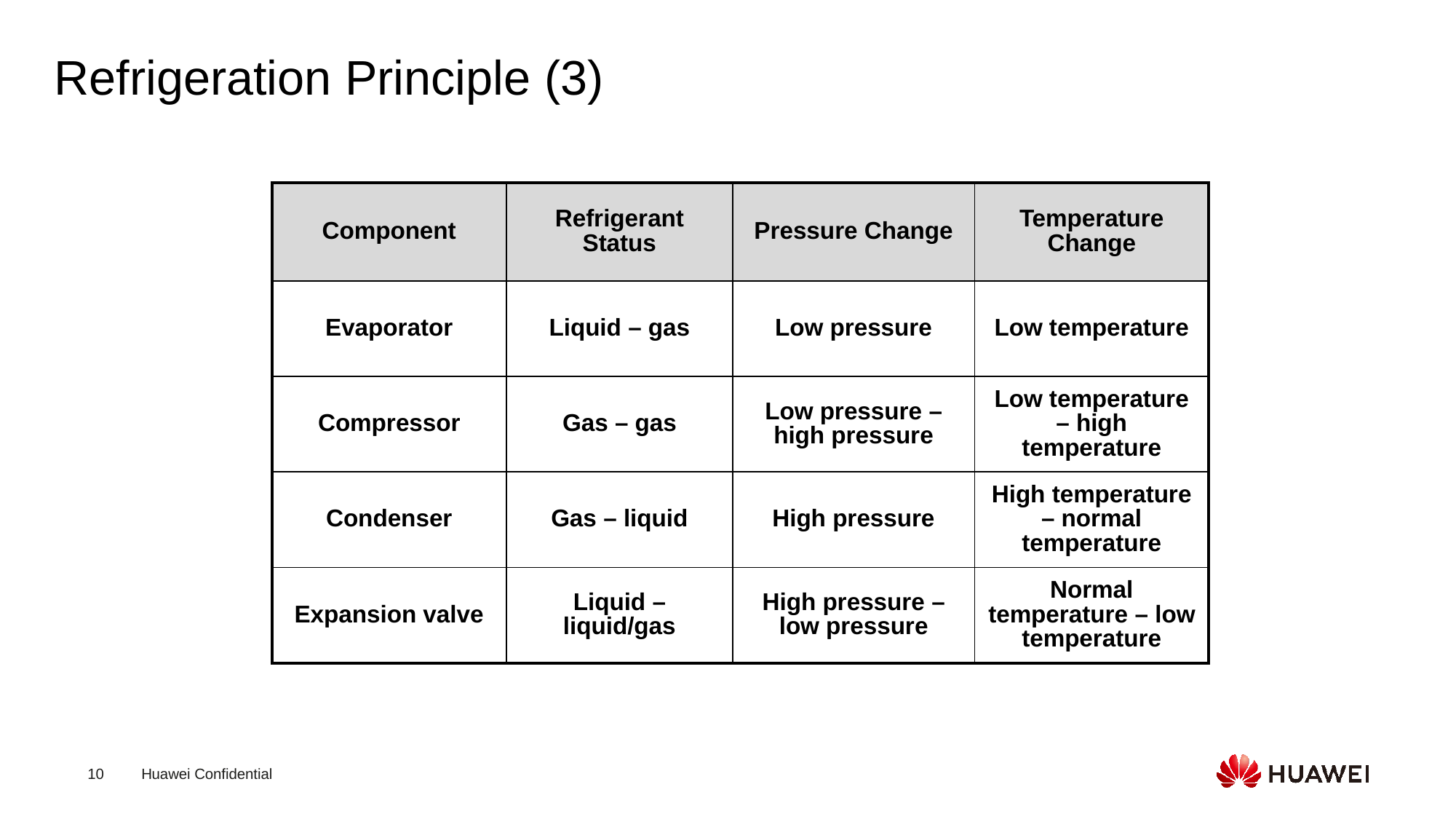

# Refrigeration Principle (3)
| Component | Refrigerant Status | Pressure Change | Temperature Change |
| --- | --- | --- | --- |
| Evaporator | Liquid – gas | Low pressure | Low temperature |
| Compressor | Gas – gas | Low pressure – high pressure | Low temperature – high temperature |
| Condenser | Gas – liquid | High pressure | High temperature – normal temperature |
| Expansion valve | Liquid – liquid/gas | High pressure – low pressure | Normal temperature – low temperature |